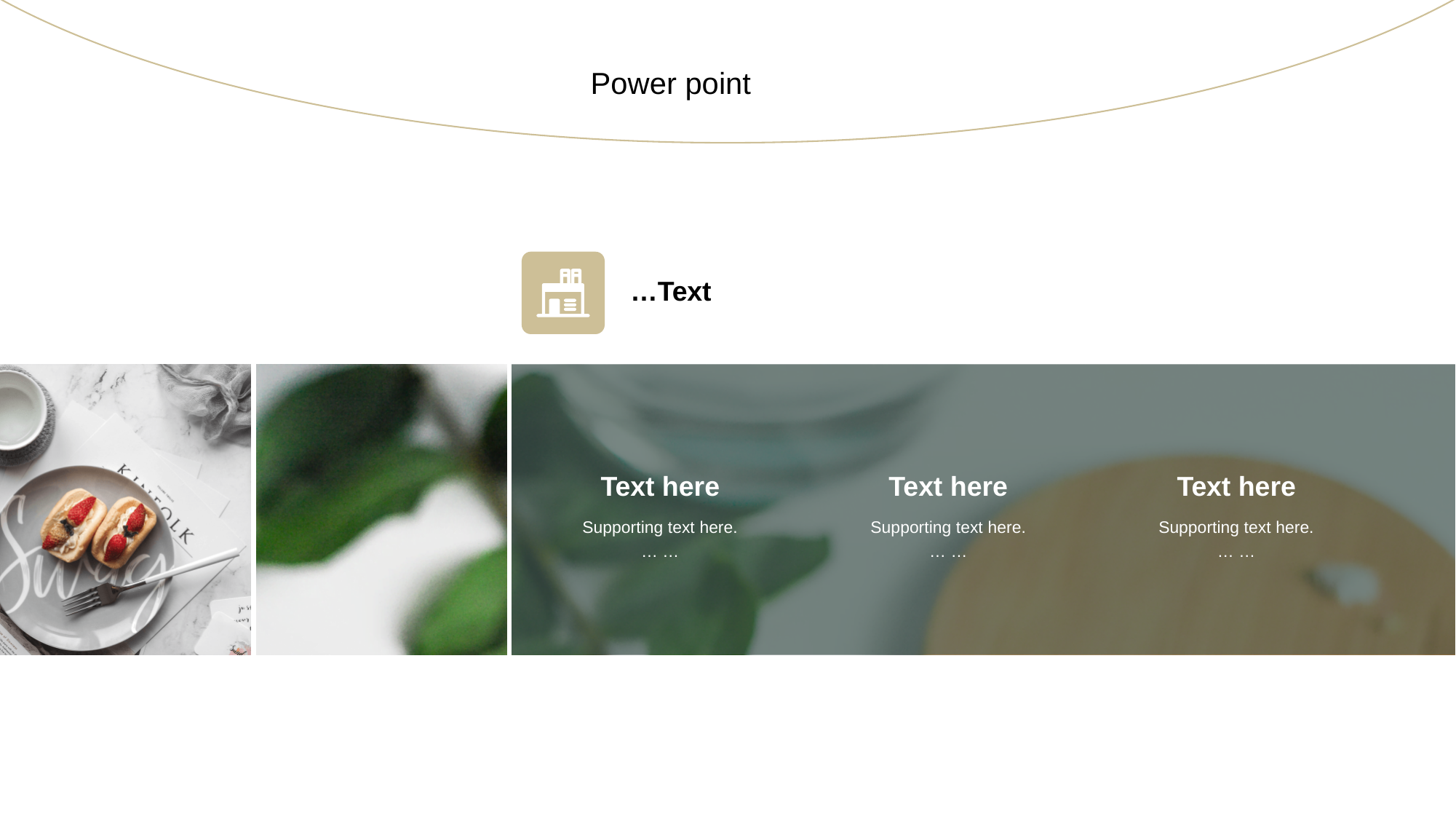

Power point

…Text

Text here
Supporting text here.
… …
Text here
Supporting text here.
… …
Text here
Supporting text here.
… …